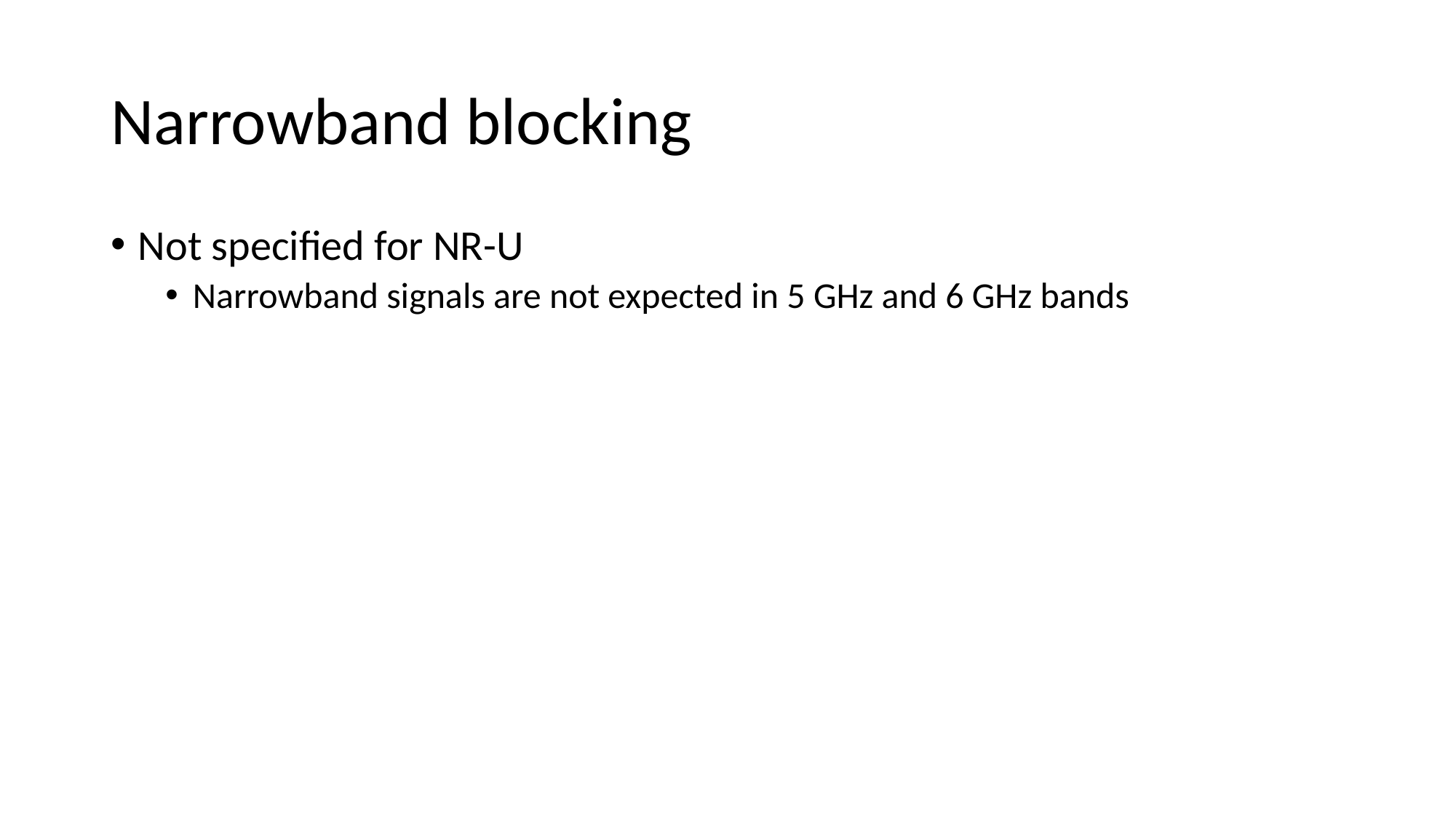

# Narrowband blocking
Not specified for NR-U
Narrowband signals are not expected in 5 GHz and 6 GHz bands